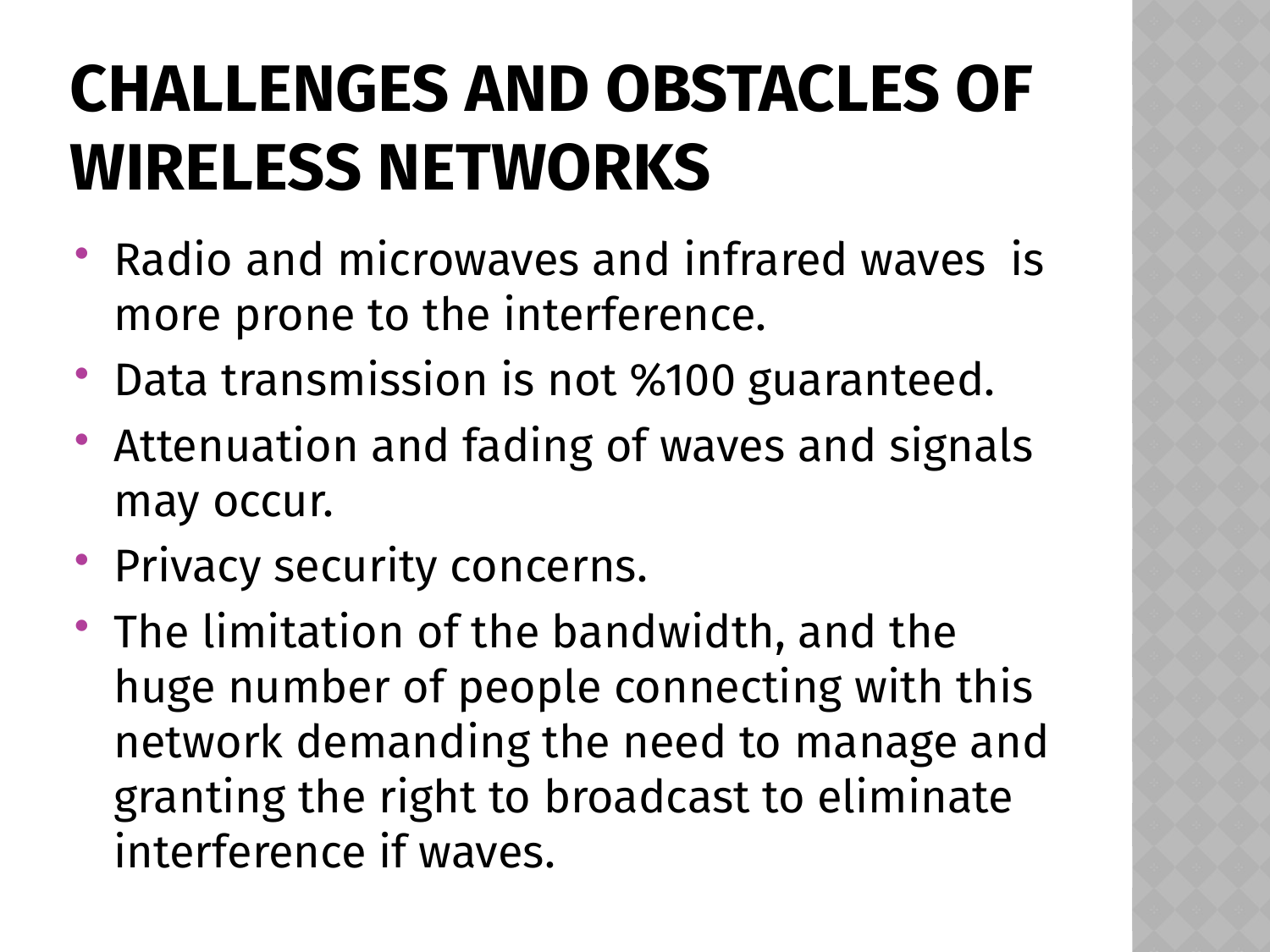

# Challenges and obstacles of wireless networks
Radio and microwaves and infrared waves  is more prone to the interference.
Data transmission is not %100 guaranteed.
Attenuation and fading of waves and signals may occur.
Privacy security concerns.
The limitation of the bandwidth, and the huge number of people connecting with this network demanding the need to manage and granting the right to broadcast to eliminate interference if waves.